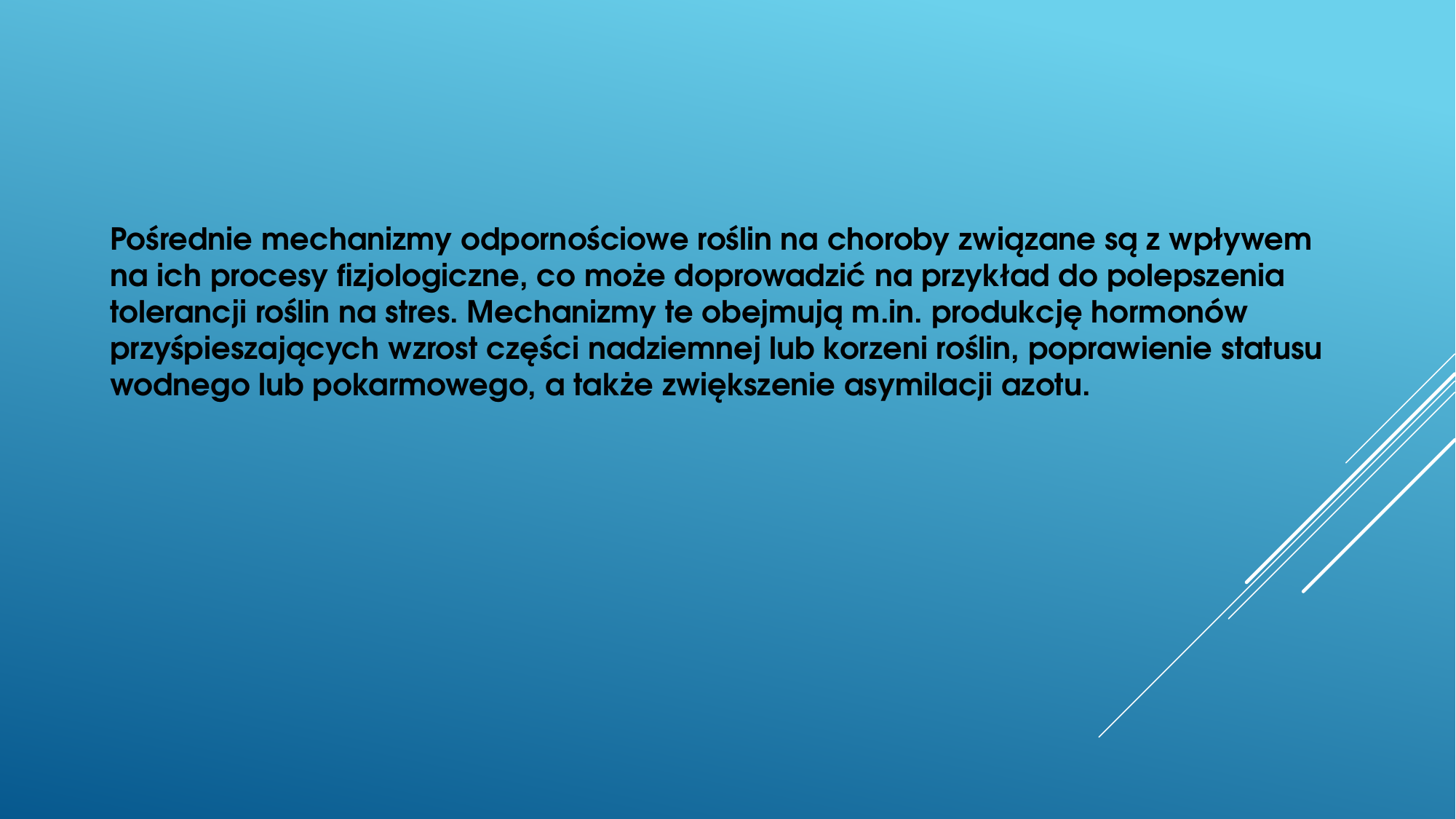

Pośrednie mechanizmy odpornościowe roślin na choroby związane są z wpływem na ich procesy fizjologiczne, co może doprowadzić na przykład do polepszenia tolerancji roślin na stres. Mechanizmy te obejmują m.in. produkcję hormonów przyśpieszających wzrost części nadziemnej lub korzeni roślin, poprawienie statusu wodnego lub pokarmowego, a także zwiększenie asymilacji azotu.